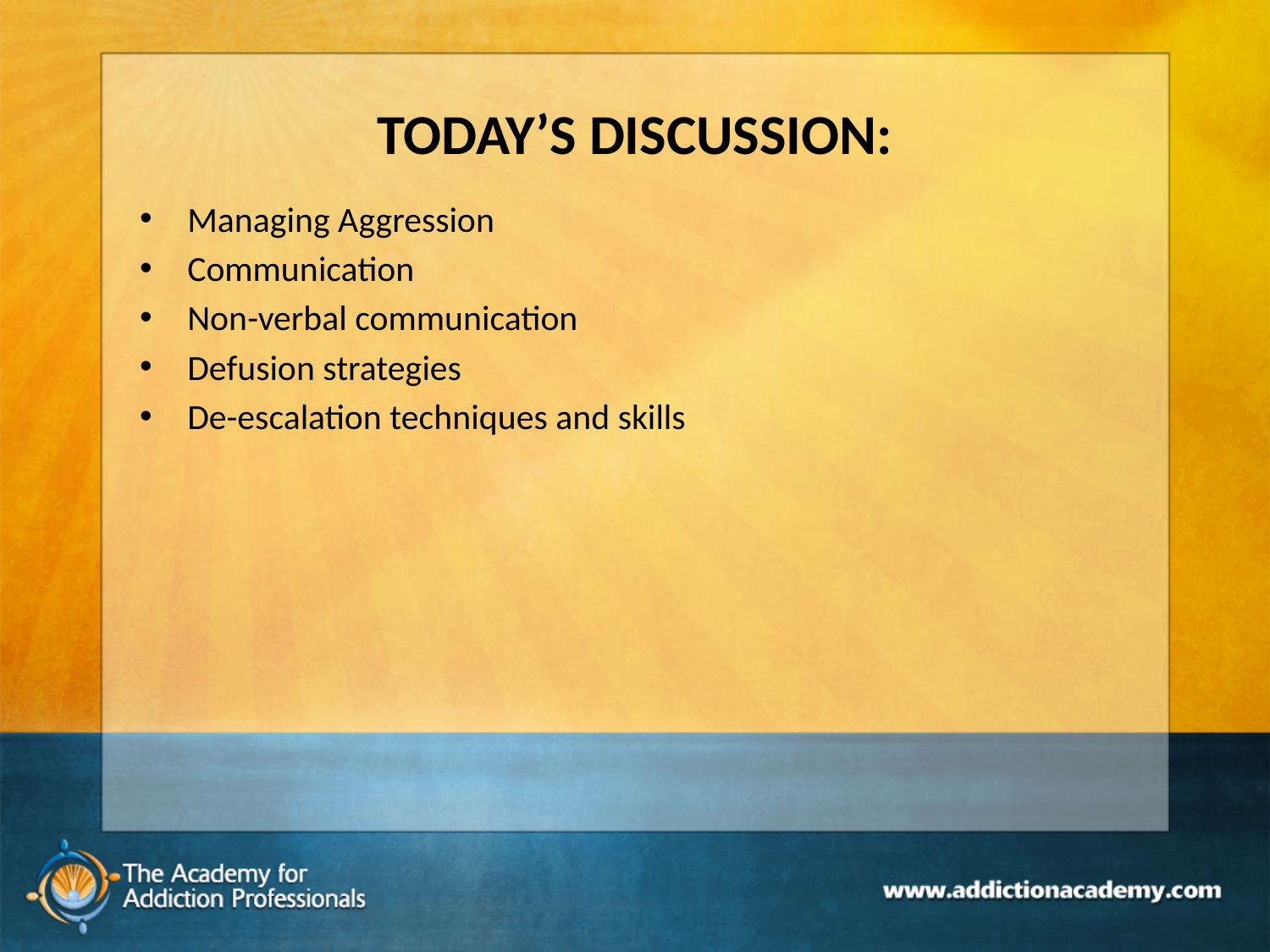

# TODAY’S DISCUSSION:
Managing Aggression
Communication
Non-verbal communication
Defusion strategies
De-escalation techniques and skills